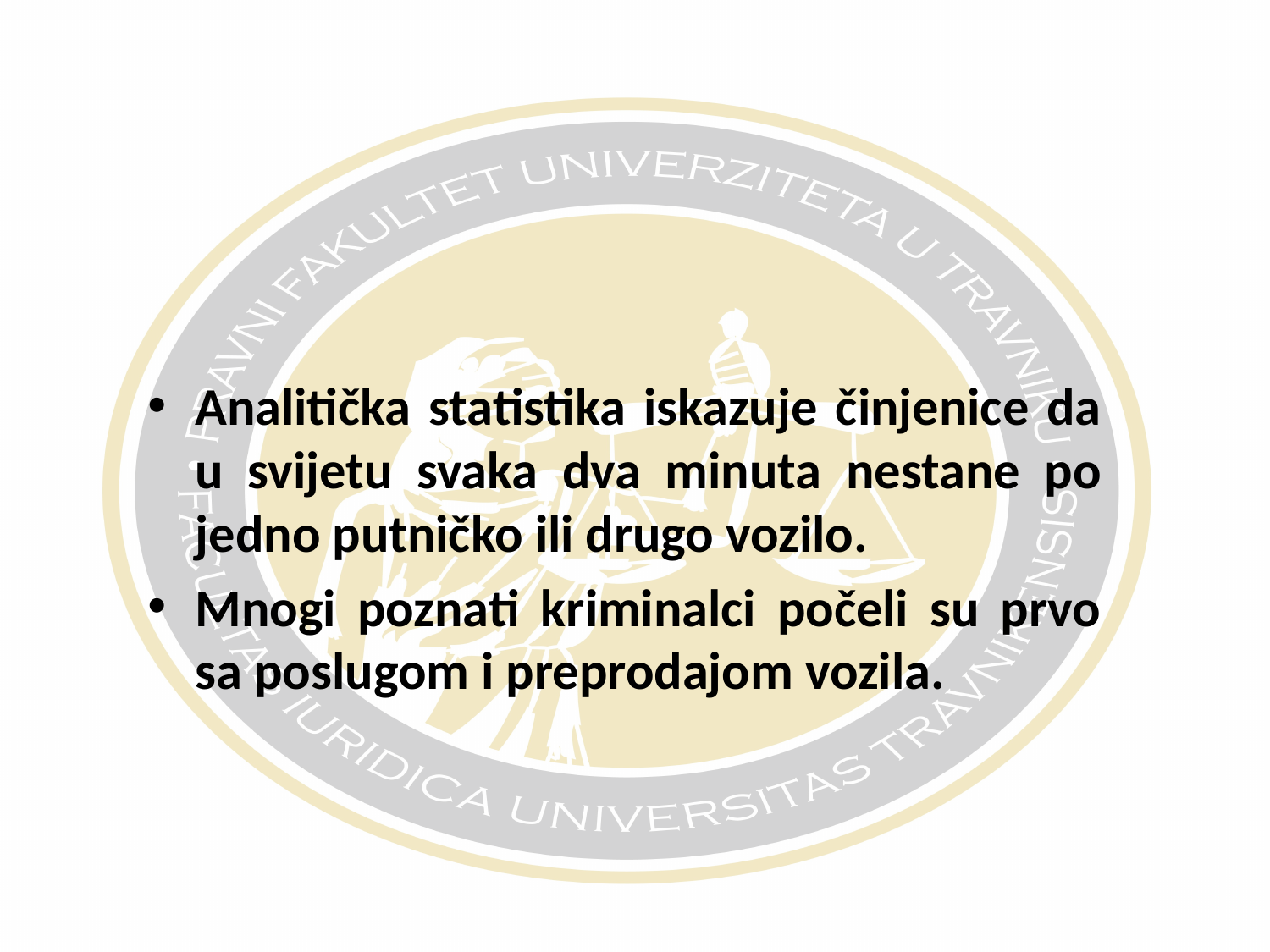

#
Analitička statistika iskazuje činjenice da u svijetu svaka dva minuta nestane po jedno putničko ili drugo vozilo.
Mnogi poznati kriminalci počeli su prvo sa poslugom i preprodajom vozila.